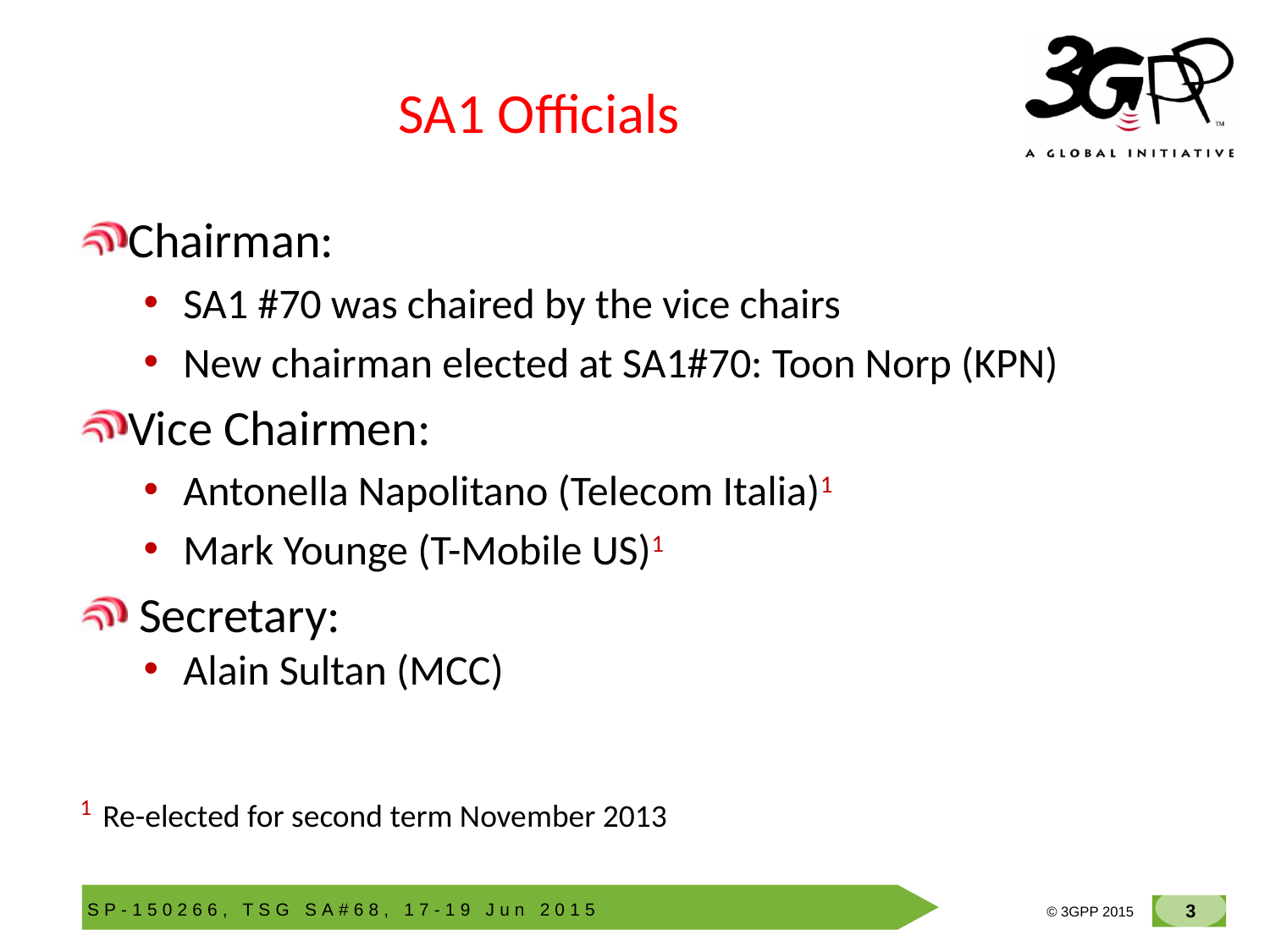

# SA1 Officials
Chairman:
SA1 #70 was chaired by the vice chairs
New chairman elected at SA1#70: Toon Norp (KPN)
Vice Chairmen:
Antonella Napolitano (Telecom Italia)1
Mark Younge (T-Mobile US)1
 Secretary:
Alain Sultan (MCC)

1 Re-elected for second term November 2013